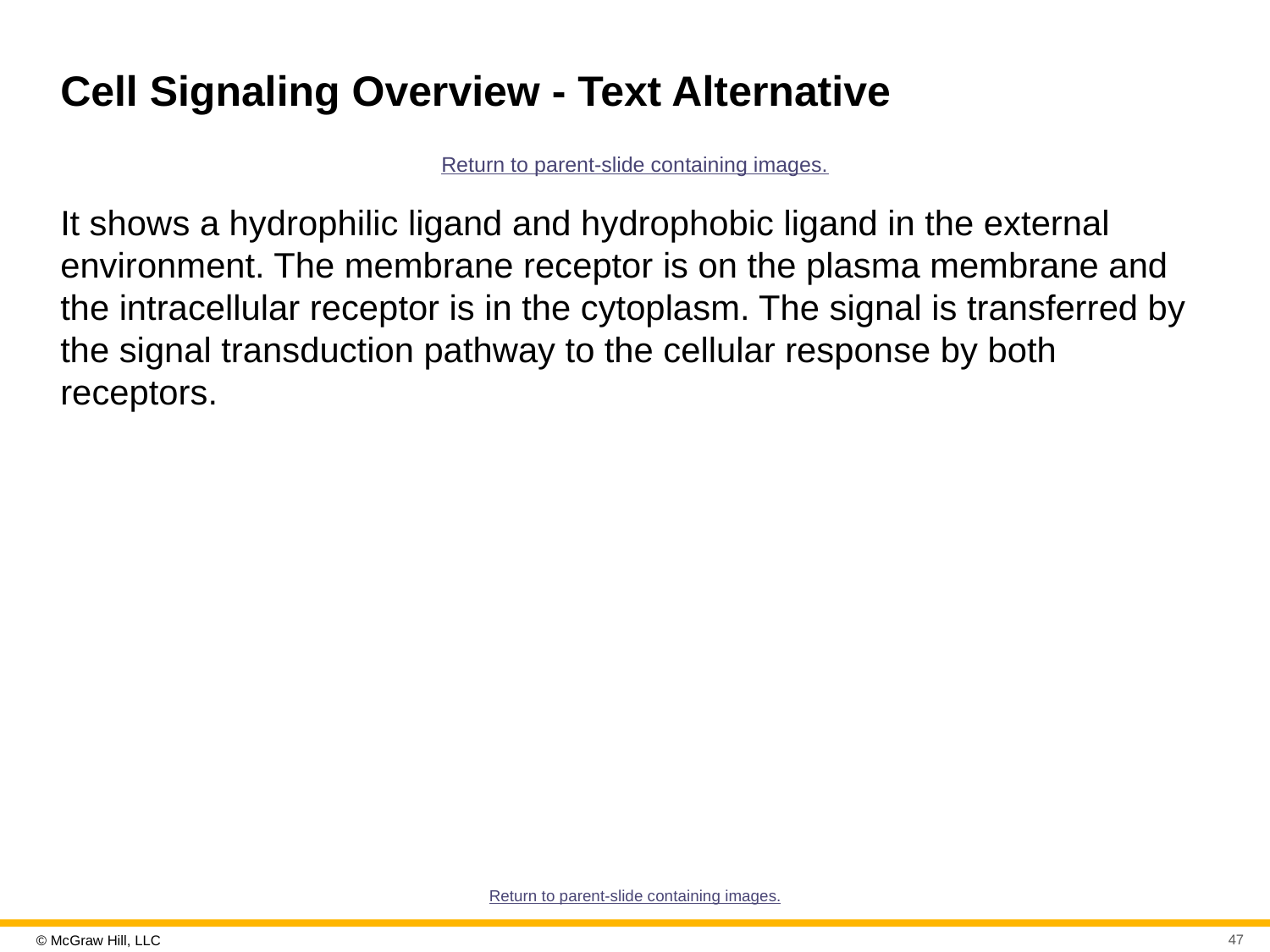

# Cell Signaling Overview - Text Alternative
Return to parent-slide containing images.
It shows a hydrophilic ligand and hydrophobic ligand in the external environment. The membrane receptor is on the plasma membrane and the intracellular receptor is in the cytoplasm. The signal is transferred by the signal transduction pathway to the cellular response by both receptors.
Return to parent-slide containing images.
47